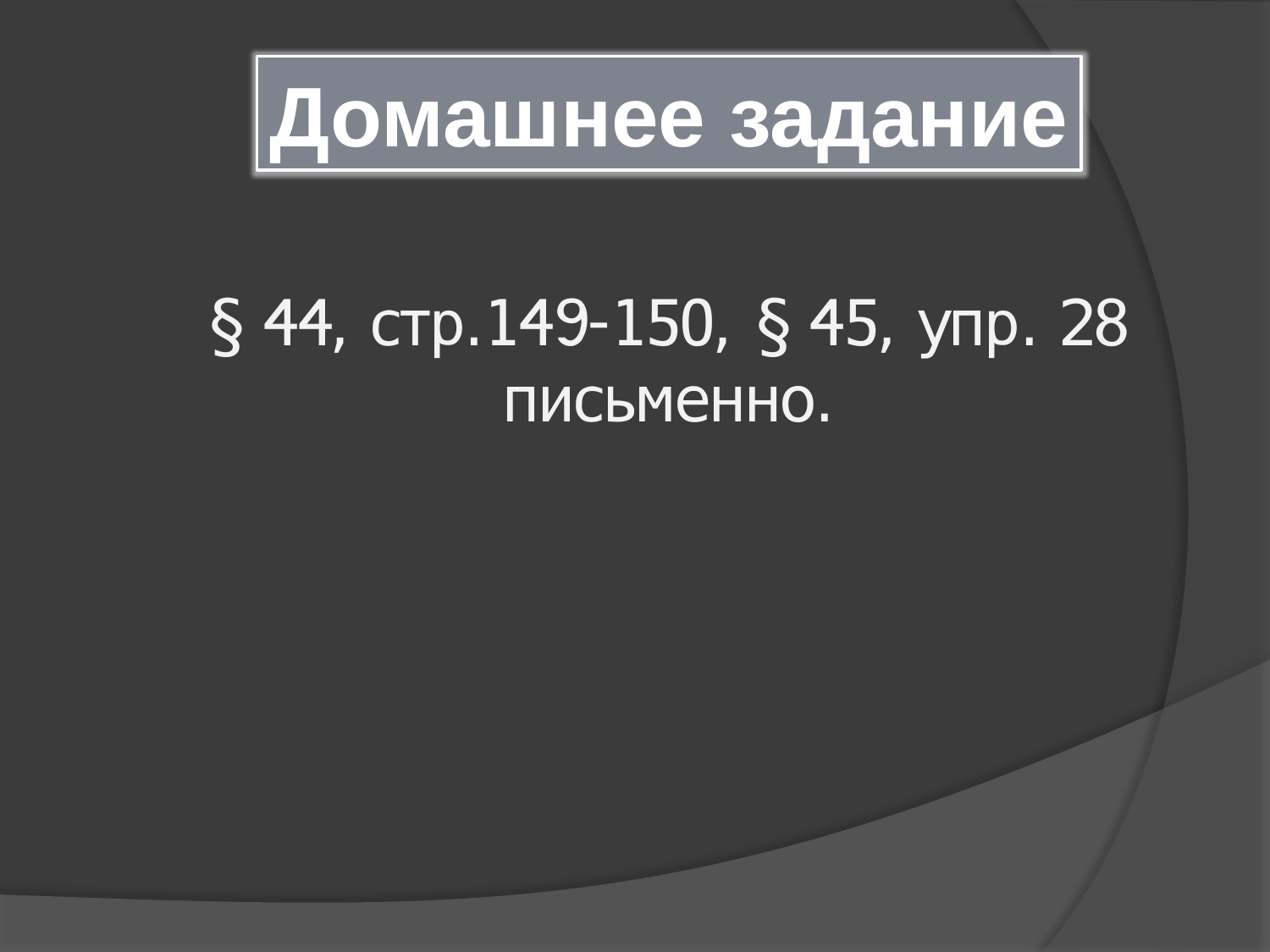

Домашнее задание
§ 44, стр.149-150, § 45, упр. 28 письменно.